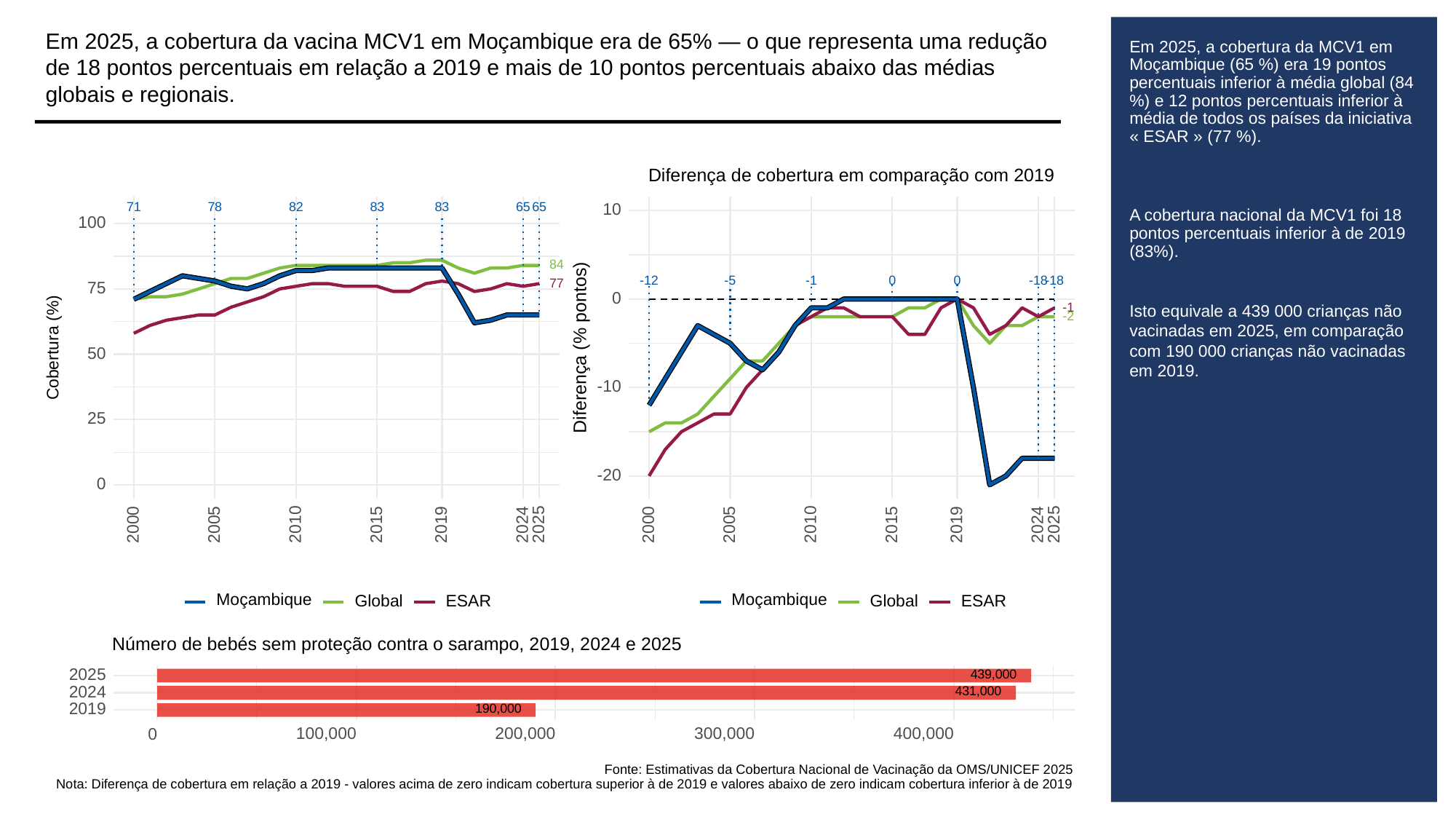

Em 2025, a cobertura da vacina MCV1 em Moçambique era de 65% — o que representa uma redução de 18 pontos percentuais em relação a 2019 e mais de 10 pontos percentuais abaixo das médias globais e regionais.
# Em 2025, a cobertura da MCV1 em Moçambique (65 %) era 19 pontos percentuais inferior à média global (84 %) e 12 pontos percentuais inferior à média de todos os países da iniciativa « ESAR » (77 %).

A cobertura nacional da MCV1 foi 18 pontos percentuais inferior à de 2019 (83%).

Isto equivale a 439 000 crianças não vacinadas em 2025, em comparação com 190 000 crianças não vacinadas em 2019.

Diferença de cobertura em comparação com 2019

83
83
78
82
65
65
71
10

100

84

0
0
-18
-18
-12
-1
-5
77

75

0

-1
-2

Diferença (% pontos)
Cobertura (%)

50

-10

25

-20

0

2000
2005
2010
2015
2019
2024
2025
2000
2005
2010
2015
2019
2024
2025
Moçambique
Moçambique
Global
ESAR
Global
ESAR

Número de bebés sem proteção contra o sarampo, 2019, 2024 e 2025

439,000
2025

431,000
2024

190,000
2019

100,000
200,000
300,000
400,000
0
Fonte: Estimativas da Cobertura Nacional de Vacinação da OMS/UNICEF 2025
Nota: Diferença de cobertura em relação a 2019 - valores acima de zero indicam cobertura superior à de 2019 e valores abaixo de zero indicam cobertura inferior à de 2019